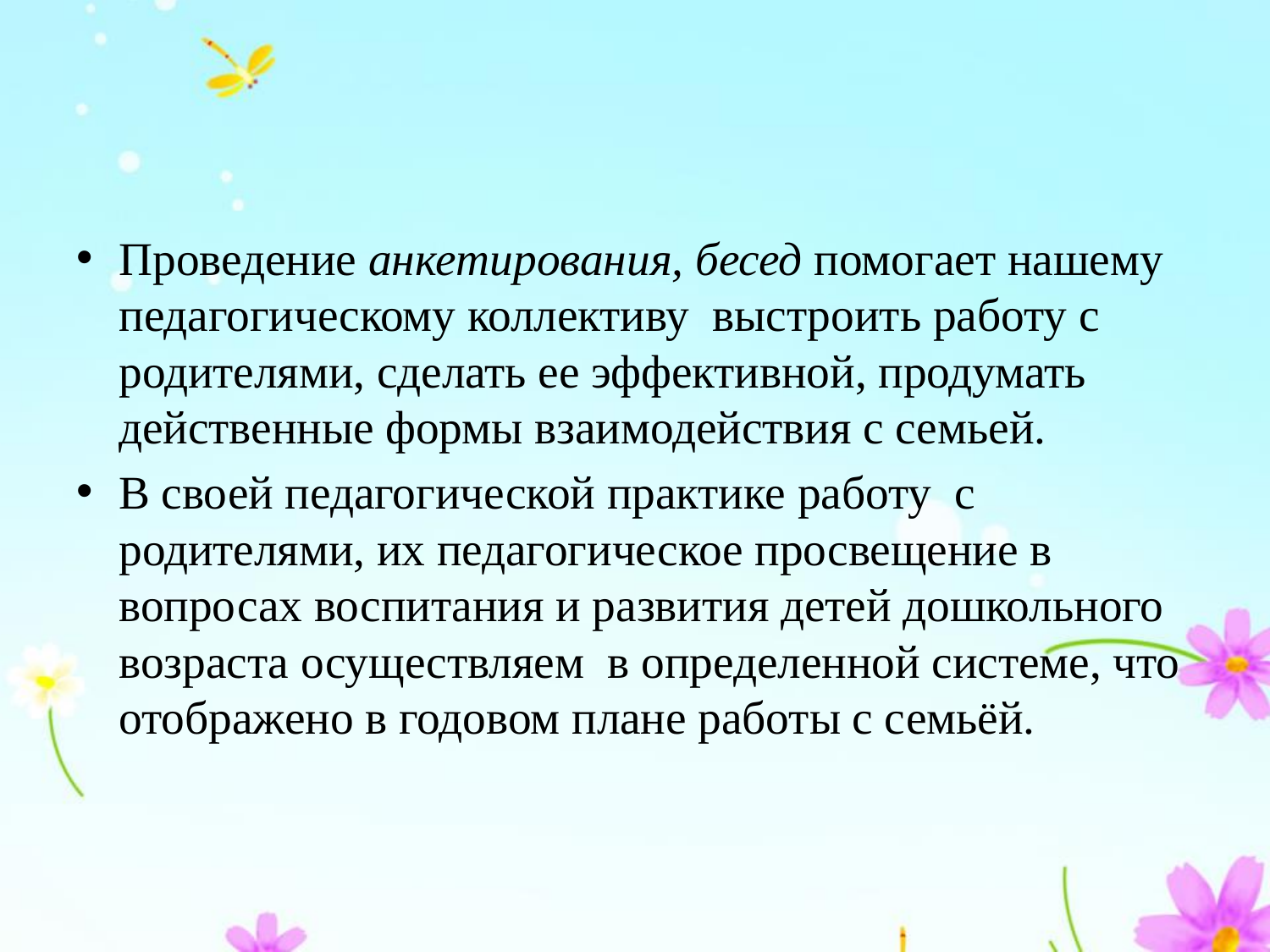

Проведение анкетирования, бесед помогает нашему педагогическому коллективу  выстроить работу с родителями, сделать ее эффективной, продумать действенные формы взаимодействия с семьей.
В своей педагогической практике работу  с родителями, их педагогическое просвещение в вопросах воспитания и развития детей дошкольного возраста осуществляем  в определенной системе, что отображено в годовом плане работы с семьёй.